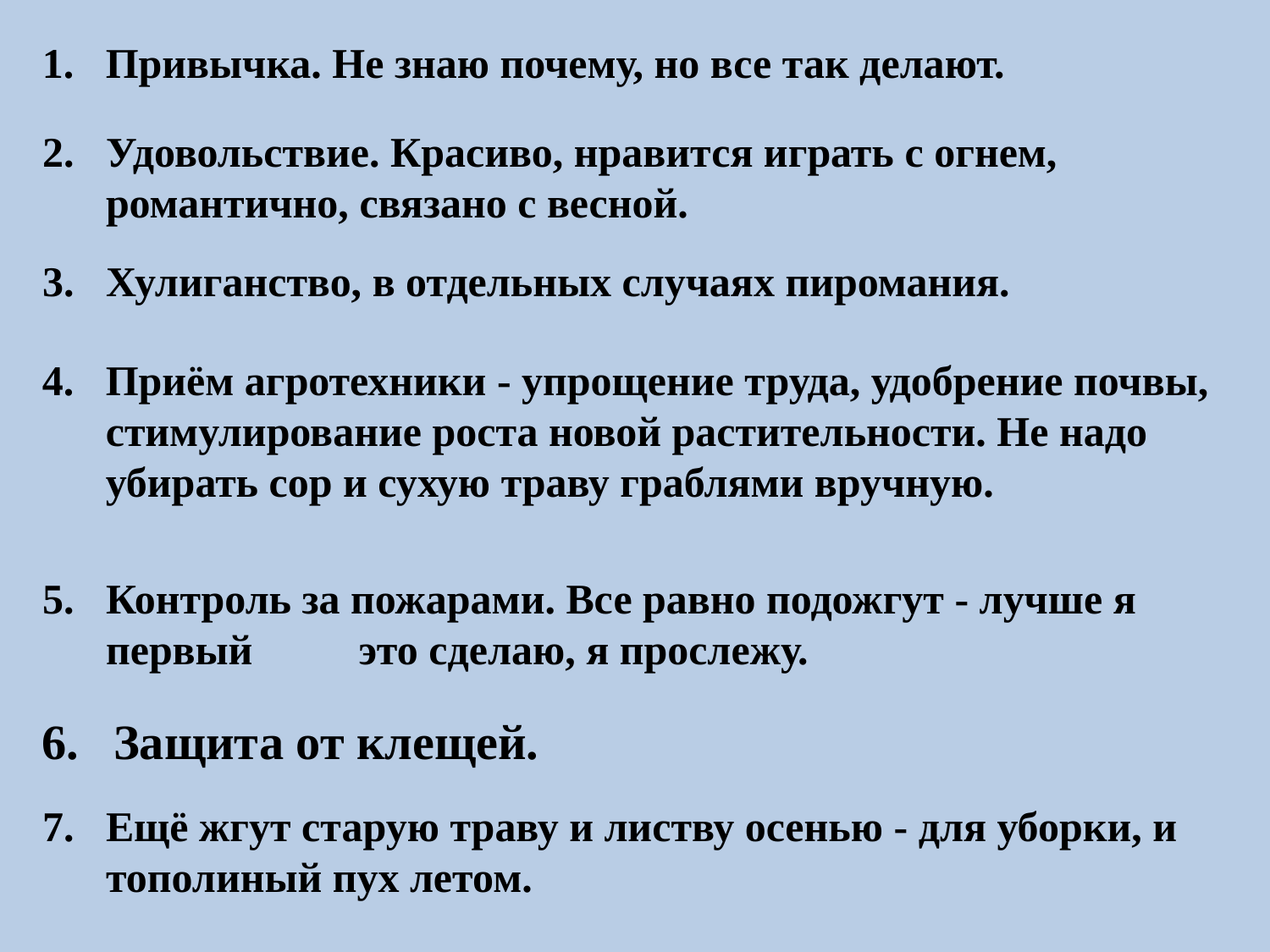

Привычка. Не знаю почему, но все так делают.
Удовольствие. Красиво, нравится играть с огнем, романтично, связано с весной.
Хулиганство, в отдельных случаях пиромания.
Приём агротехники - упрощение труда, удобрение почвы, стимулирование роста новой растительности. Не надо убирать сор и сухую траву граблями вручную.
Контроль за пожарами. Все равно подожгут - лучше я первый          это сделаю, я прослежу.
Защита от клещей.
Ещё жгут старую траву и листву осенью - для уборки, и тополиный пух летом.